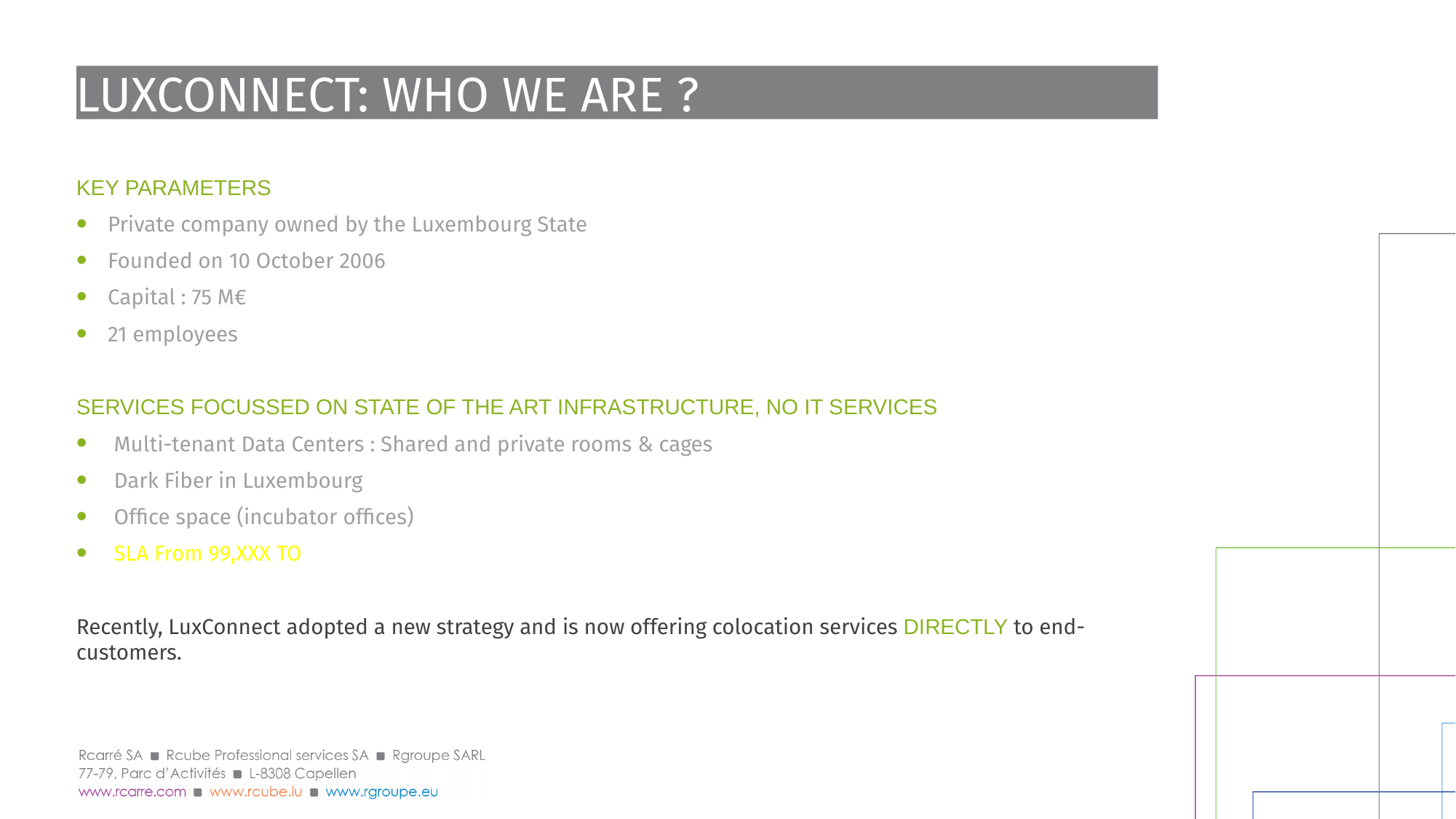

# LUXCONNECT: WHO WE ARE ?
KEY PARAMETERS
Private company owned by the Luxembourg State
Founded on 10 October 2006
Capital : 75 M€
21 employees

SERVICES FOCUSSED ON STATE OF THE ART INFRASTRUCTURE, NO IT SERVICES
Multi-tenant Data Centers : Shared and private rooms & cages
Dark Fiber in Luxembourg
Office space (incubator offices)
SLA From 99,XXX TO

Recently, LuxConnect adopted a new strategy and is now offering colocation services DIRECTLY to end-customers.